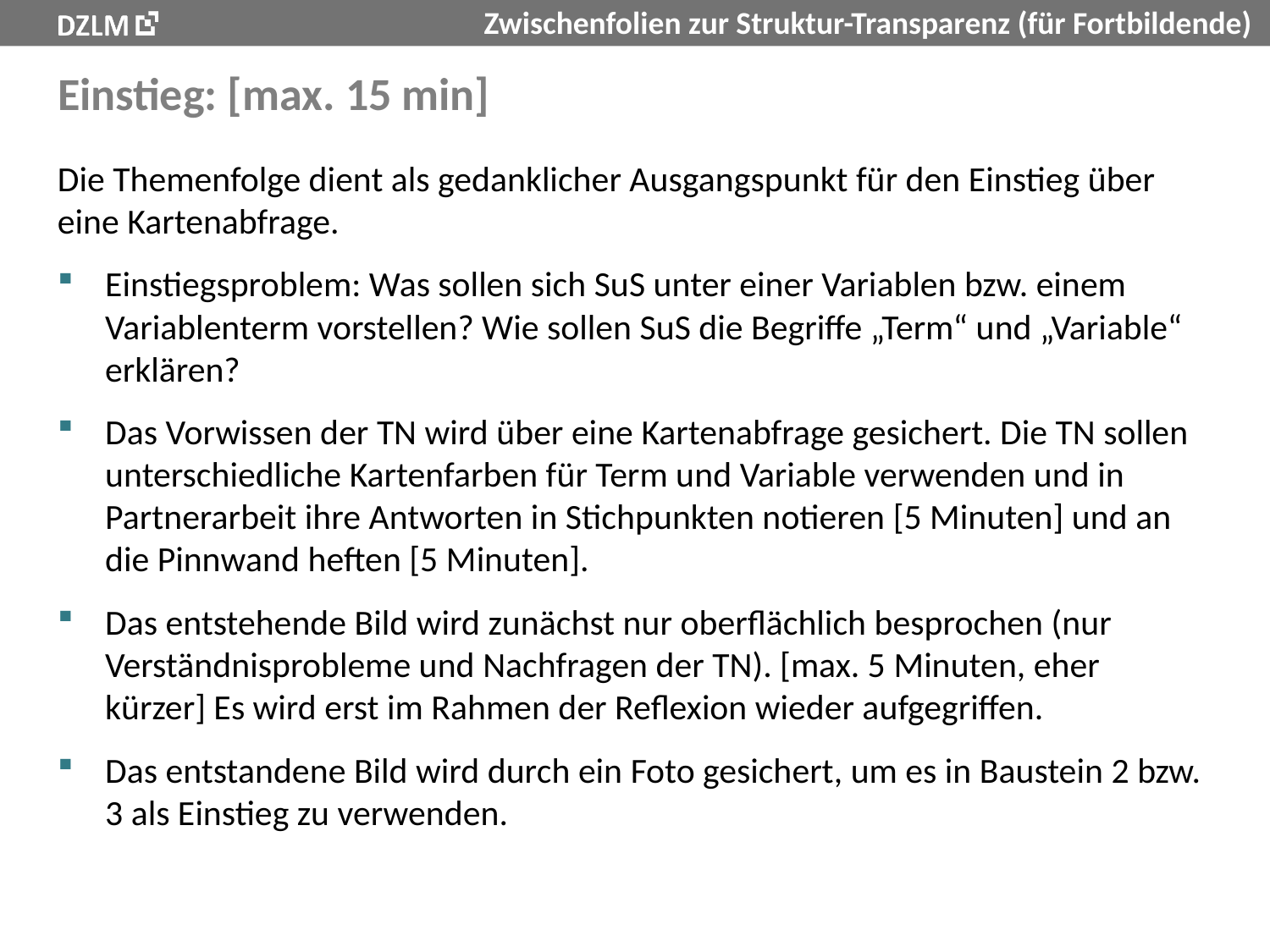

# Einstieg: [max. 15 min]
Die Themenfolge dient als gedanklicher Ausgangspunkt für den Einstieg über eine Kartenabfrage.
Einstiegsproblem: Was sollen sich SuS unter einer Variablen bzw. einem Variablenterm vorstellen? Wie sollen SuS die Begriffe „Term“ und „Variable“ erklären?
Das Vorwissen der TN wird über eine Kartenabfrage gesichert. Die TN sollen unterschiedliche Kartenfarben für Term und Variable verwenden und in Partnerarbeit ihre Antworten in Stichpunkten notieren [5 Minuten] und an die Pinnwand heften [5 Minuten].
Das entstehende Bild wird zunächst nur oberflächlich besprochen (nur Verständnisprobleme und Nachfragen der TN). [max. 5 Minuten, eher kürzer] Es wird erst im Rahmen der Reflexion wieder aufgegriffen.
Das entstandene Bild wird durch ein Foto gesichert, um es in Baustein 2 bzw. 3 als Einstieg zu verwenden.